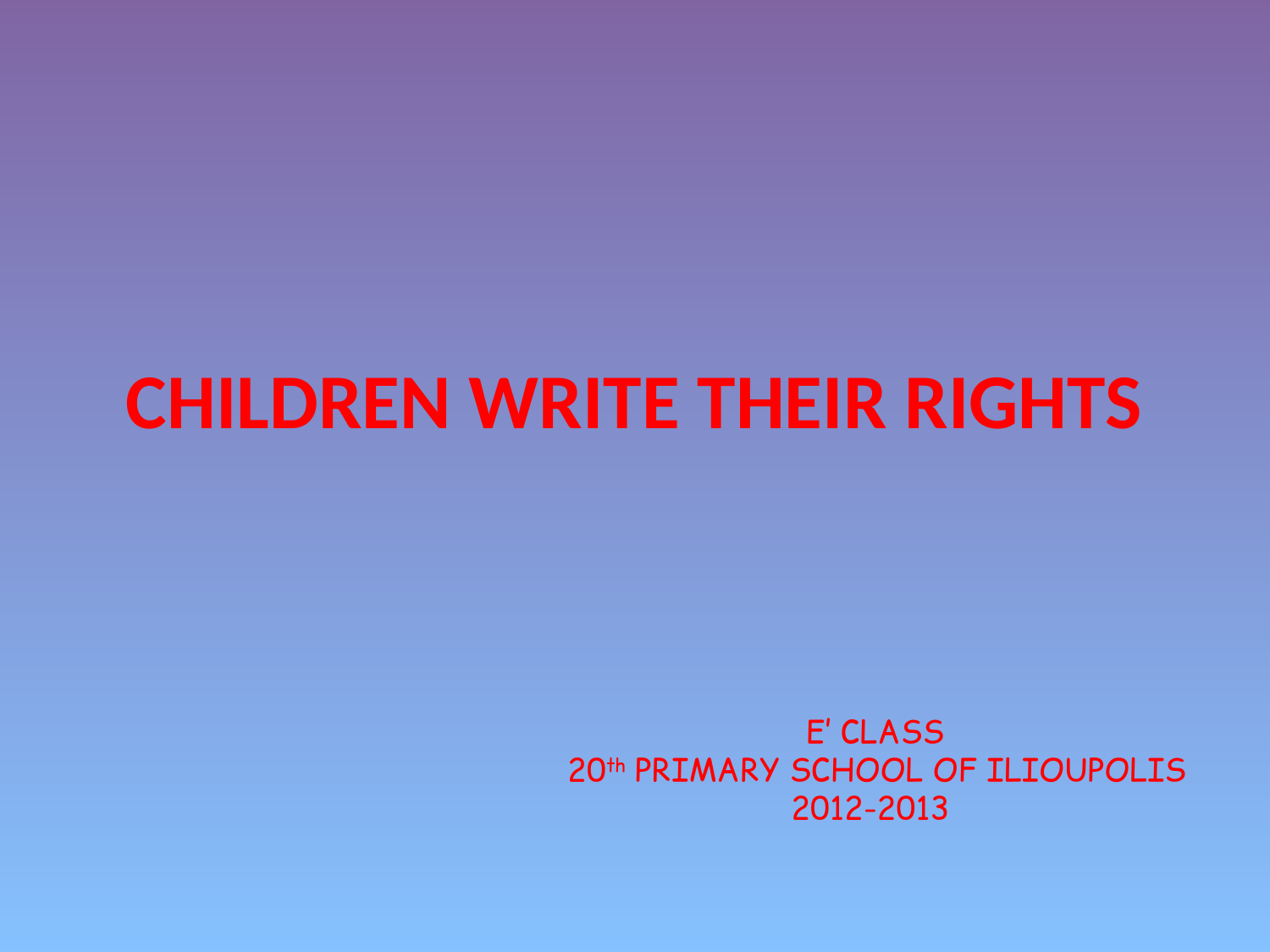

# CHILDREN WRITE THEIR RIGHTS
E’ CLASS
20th PRIMARY SCHOOL OF ILIOUPOLIS
2012-2013